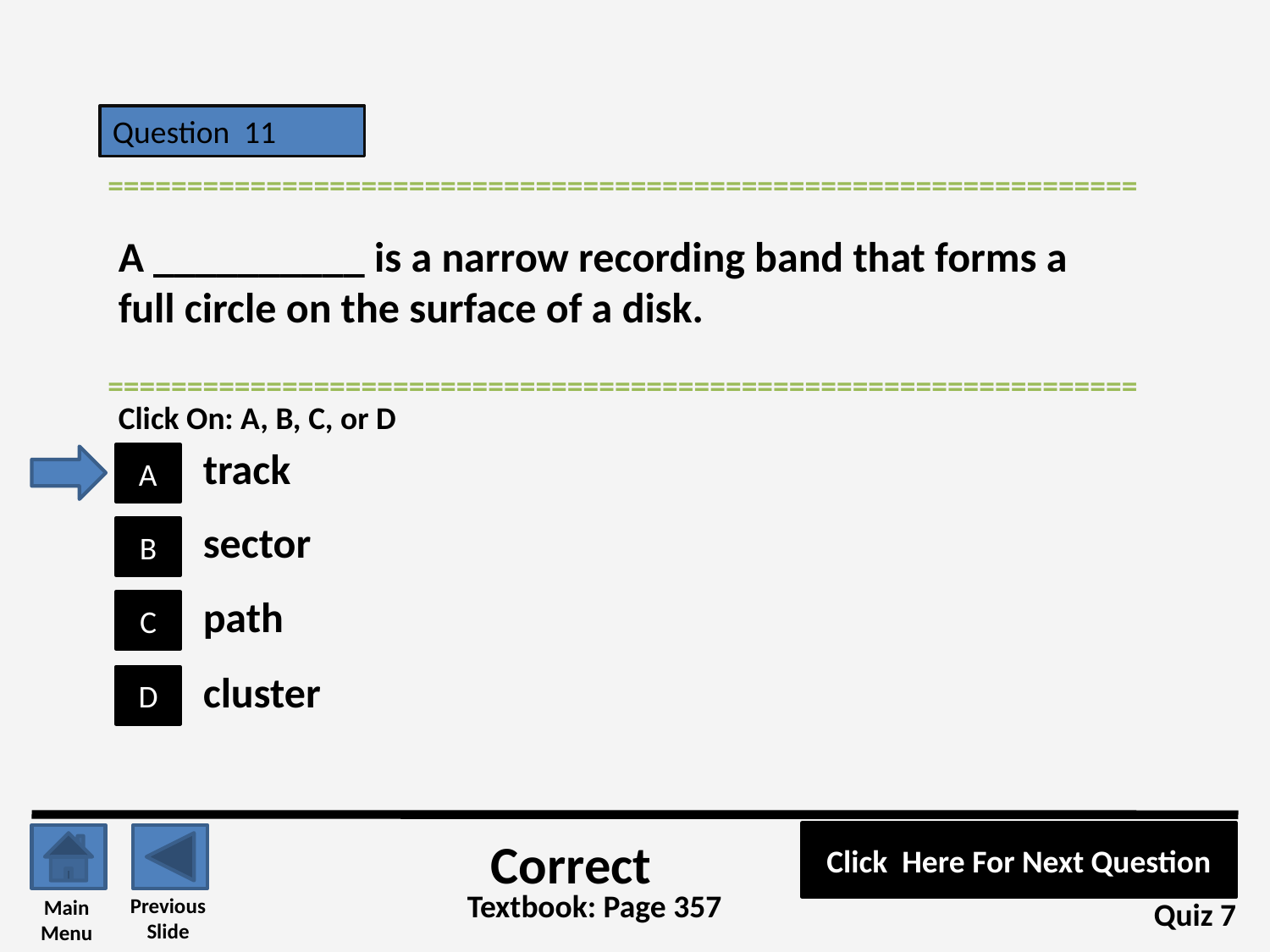

Question  11
=================================================================
A __________ is a narrow recording band that forms a full circle on the surface of a disk.
=================================================================
Click On: A, B, C, or D

track
A

sector
B

path
C

cluster
D
Click  Here For Next Question

Correct
Textbook: Page 357
Previous
Slide
Main
Menu
Quiz 7